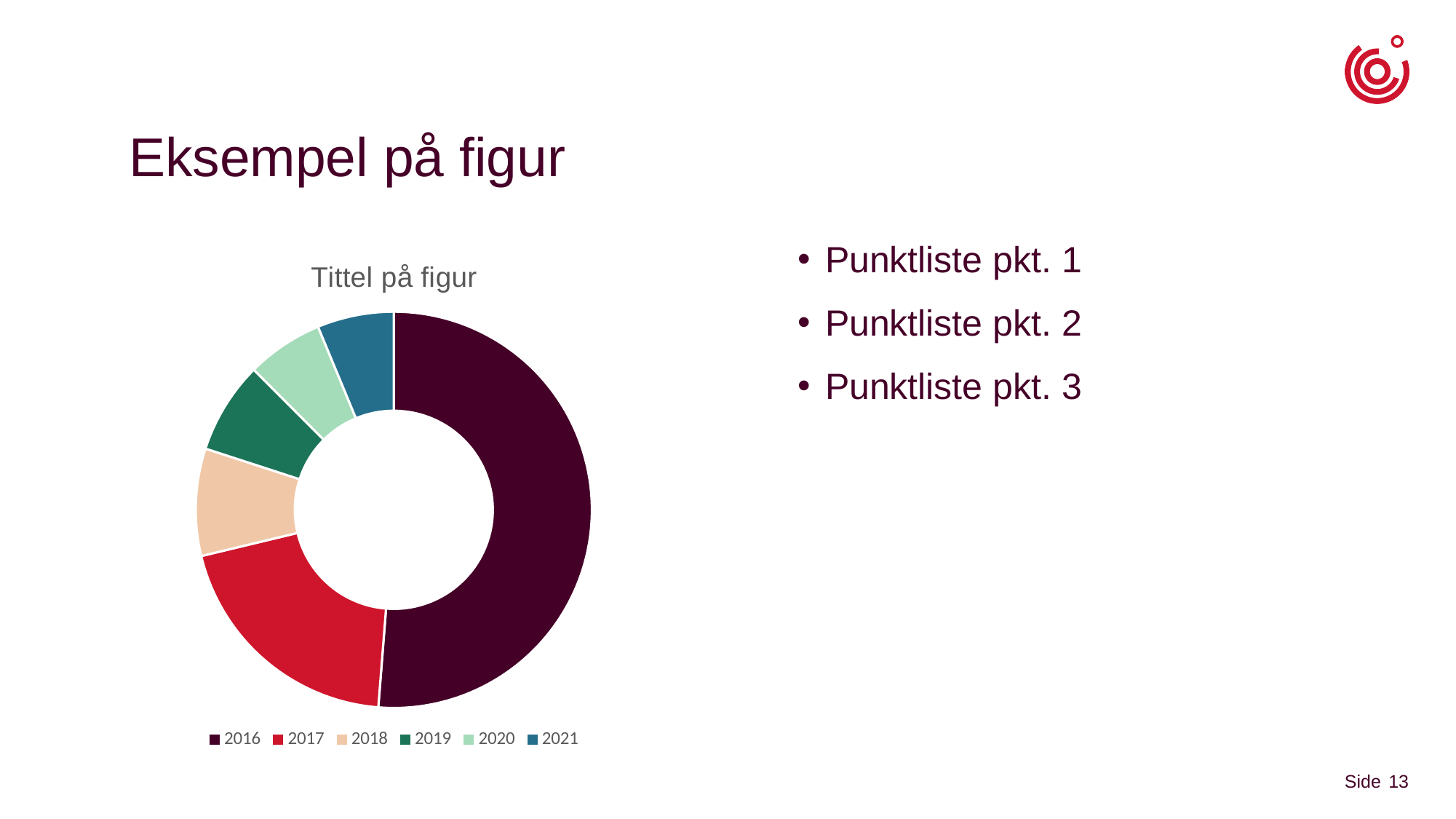

# Eksempel på figur

### Chart: Tittel på figur

| Category | Tittel på figur |
|---|---|
| 2016 | 8.2 |
| 2017 | 3.2 |
| 2018 | 1.4 |
| 2019 | 1.2 |
| 2020 | 1.0 |
| 2021 | 1.0 |
Punktliste pkt. 1
Punktliste pkt. 2
Punktliste pkt. 3
13